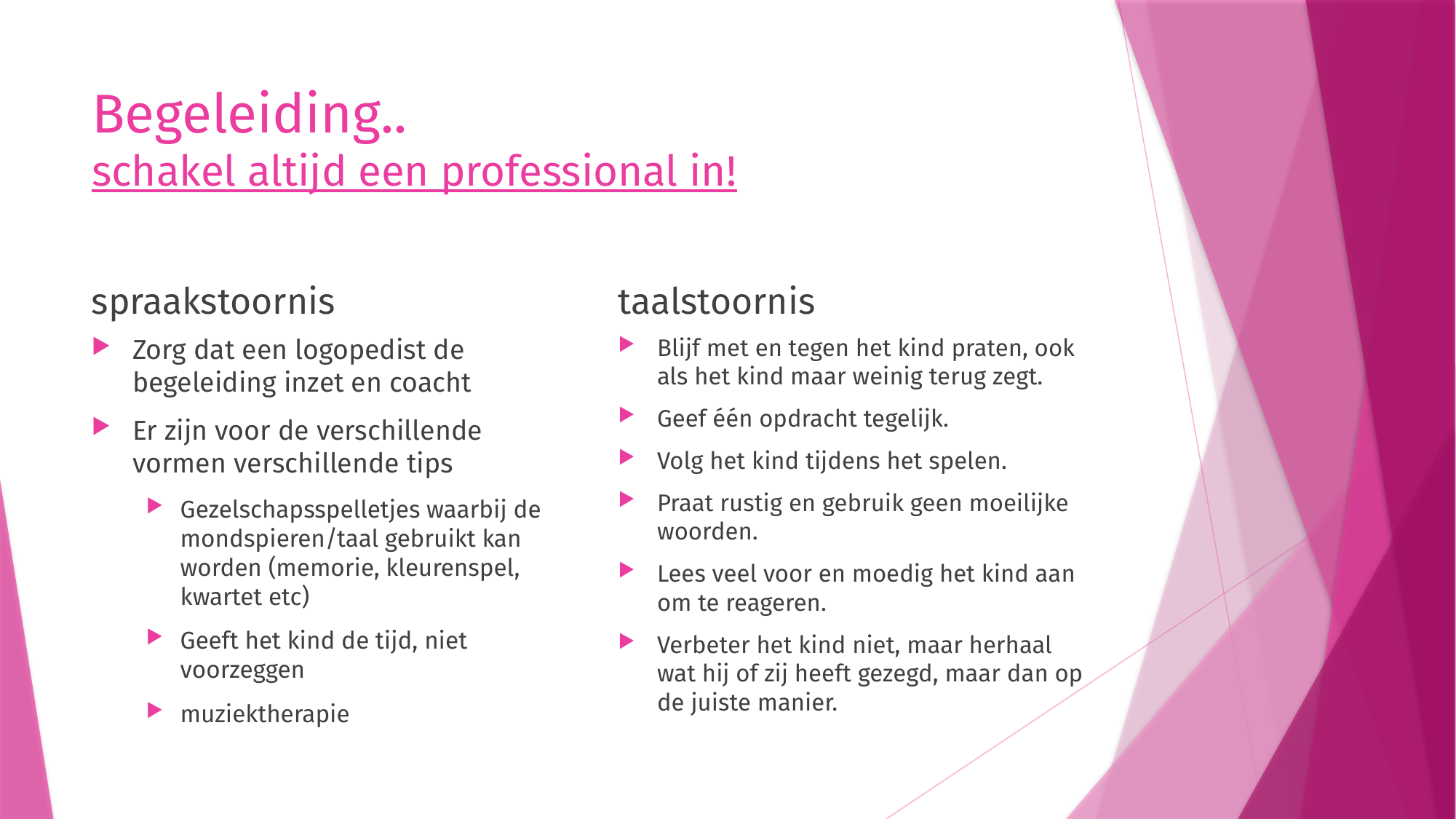

# Begeleiding.. schakel altijd een professional in!
spraakstoornis
taalstoornis
Zorg dat een logopedist de begeleiding inzet en coacht
Er zijn voor de verschillende vormen verschillende tips
Gezelschapsspelletjes waarbij de mondspieren/taal gebruikt kan worden (memorie, kleurenspel, kwartet etc)
Geeft het kind de tijd, niet voorzeggen
muziektherapie

Blijf met en tegen het kind praten, ook als het kind maar weinig terug zegt.
Geef één opdracht tegelijk.
Volg het kind tijdens het spelen.
Praat rustig en gebruik geen moeilijke woorden.
Lees veel voor en moedig het kind aan om te reageren.
Verbeter het kind niet, maar herhaal wat hij of zij heeft gezegd, maar dan op de juiste manier.